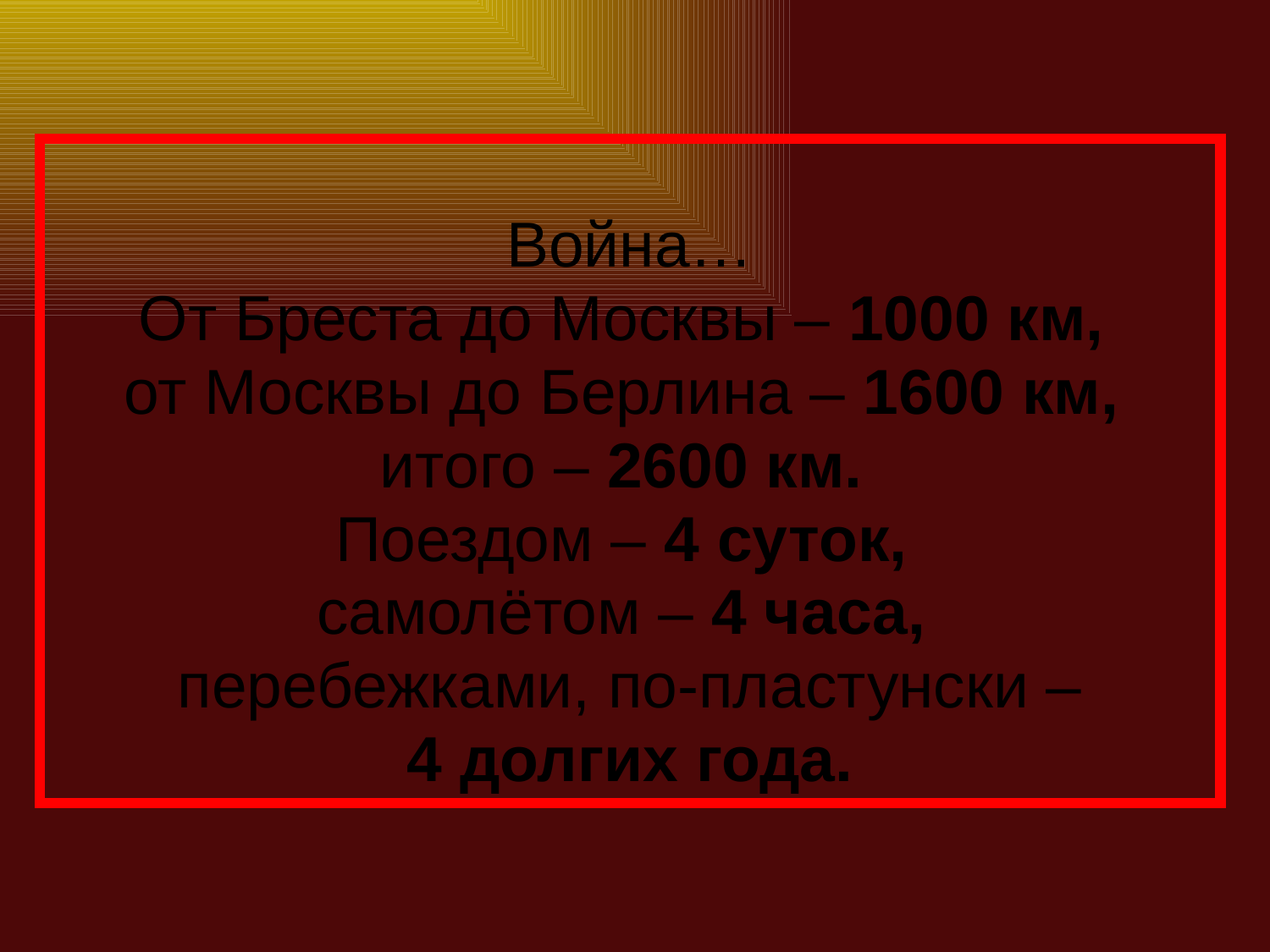

Война…
От Бреста до Москвы – 1000 км,
от Москвы до Берлина – 1600 км,
итого – 2600 км.
Поездом – 4 суток,
самолётом – 4 часа,
перебежками, по-пластунски –
 4 долгих года.